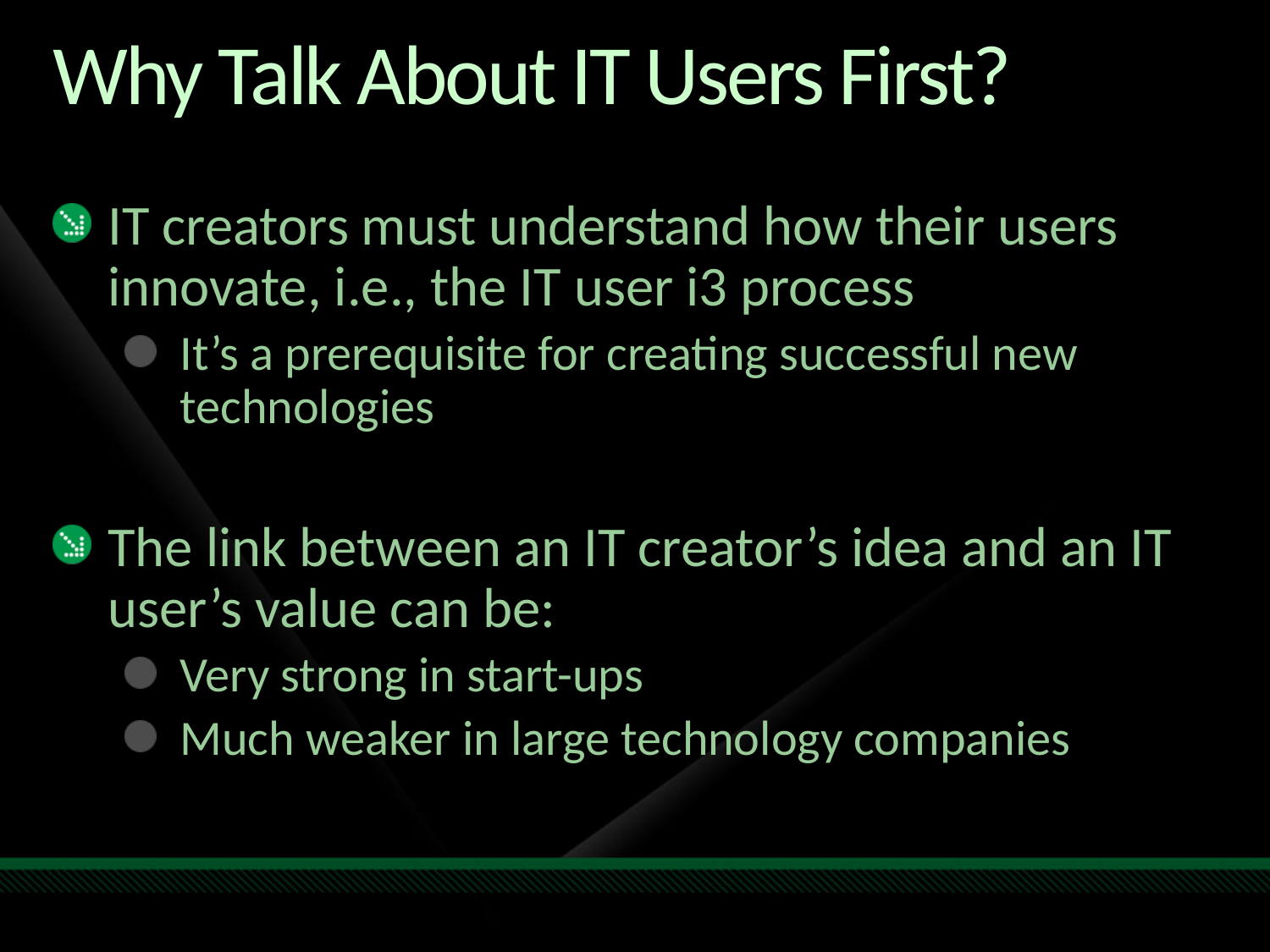

# Why Talk About IT Users First?
IT creators must understand how their users innovate, i.e., the IT user i3 process
It’s a prerequisite for creating successful new technologies

The link between an IT creator’s idea and an IT user’s value can be:
Very strong in start-ups
Much weaker in large technology companies